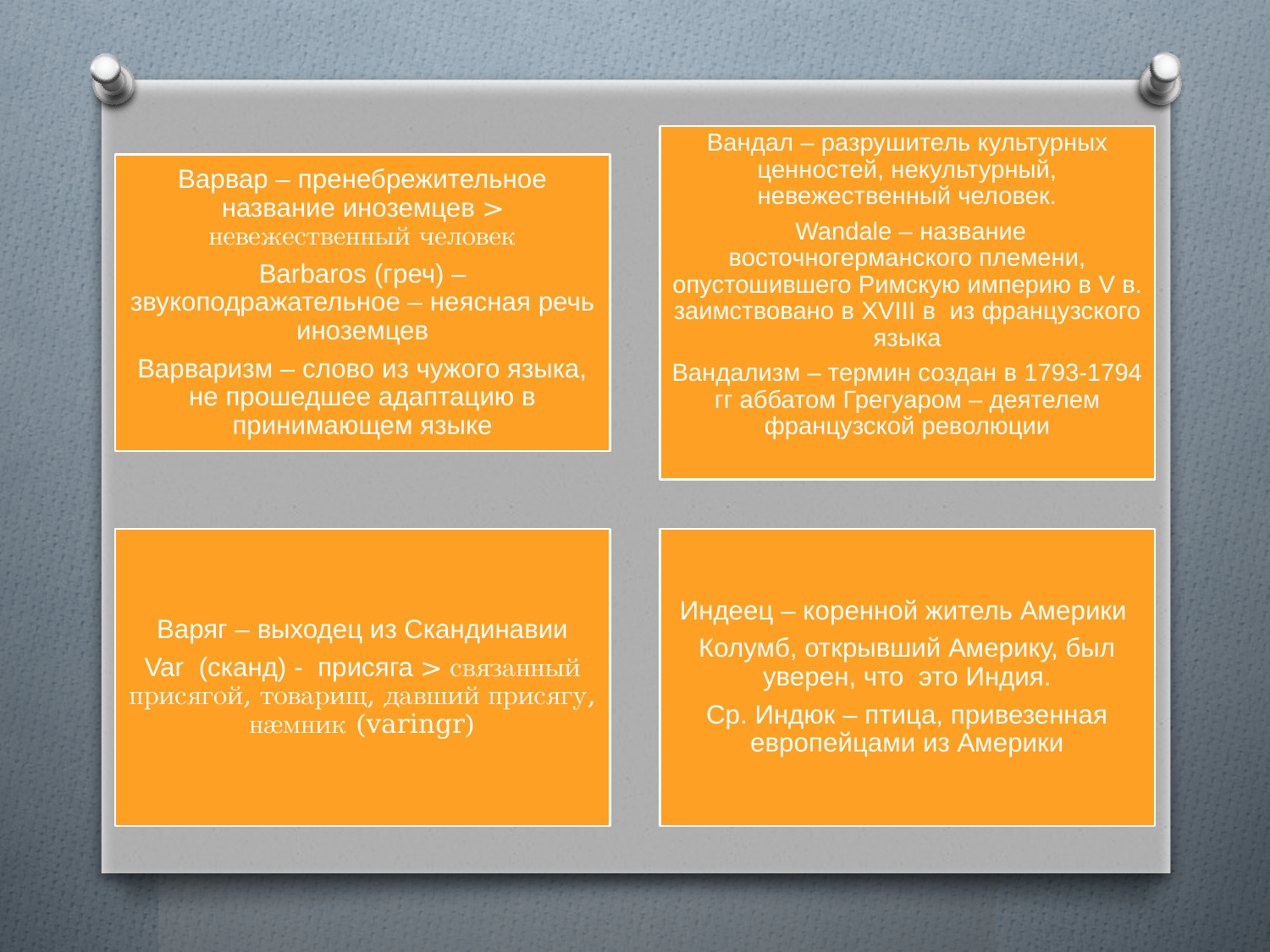

Варвар – пренебрежительное название иноземцев > невежественный человек
Barbaros (греч) – звукоподражательное – неясная речь иноземцев
Варваризм – слово из чужого языка, не прошедшее адаптацию в принимающем языке
Вандал – разрушитель культурных ценностей, некультурный, невежественный человек.
 Wandale – название восточногерманского племени, опустошившего Римскую империю в V в. заимствовано в XVIII в  из французского языка
Вандализм – термин создан в 1793-1794 гг аббатом Грегуаром – деятелем французской революции

Варяг – выходец из Скандинавии
Var  (сканд) -  присяга > связанный присягой, товарищ, давший присягу, наемник (varingr)
Индеец – коренной житель Америки
Колумб, открывший Америку, был уверен, что  это Индия.
Ср. Индюк – птица, привезенная европейцами из Америки